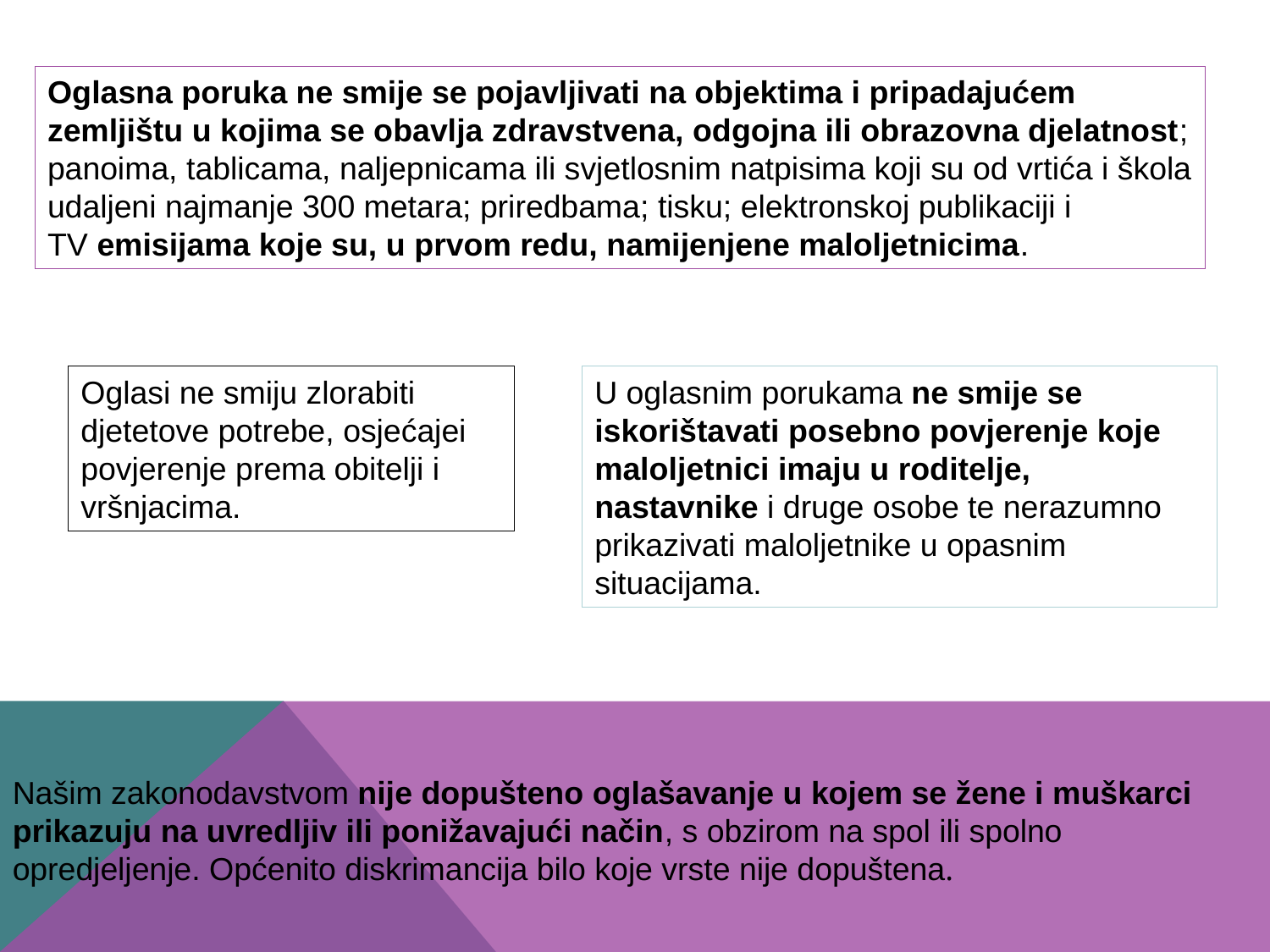

Oglasna poruka ne smije se pojavljivati na objektima i pripadajućem zemljištu u kojima se obavlja zdravstvena, odgojna ili obrazovna djelatnost; panoima, tablicama, naljepnicama ili svjetlosnim natpisima koji su od vrtića i škola udaljeni najmanje 300 metara; priredbama; tisku; elektronskoj publikaciji i TV emisijama koje su, u prvom redu, namijenjene maloljetnicima.
U oglasnim porukama ne smije se iskorištavati posebno povjerenje koje maloljetnici imaju u roditelje, nastavnike i druge osobe te nerazumno prikazivati maloljetnike u opasnim situacijama.
Oglasi ne smiju zlorabiti djetetove potrebe, osjećajei povjerenje prema obitelji i vršnjacima.
Našim zakonodavstvom nije dopušteno oglašavanje u kojem se žene i muškarci prikazuju na uvredljiv ili ponižavajući način, s obzirom na spol ili spolno opredjeljenje. Općenito diskrimancija bilo koje vrste nije dopuštena.